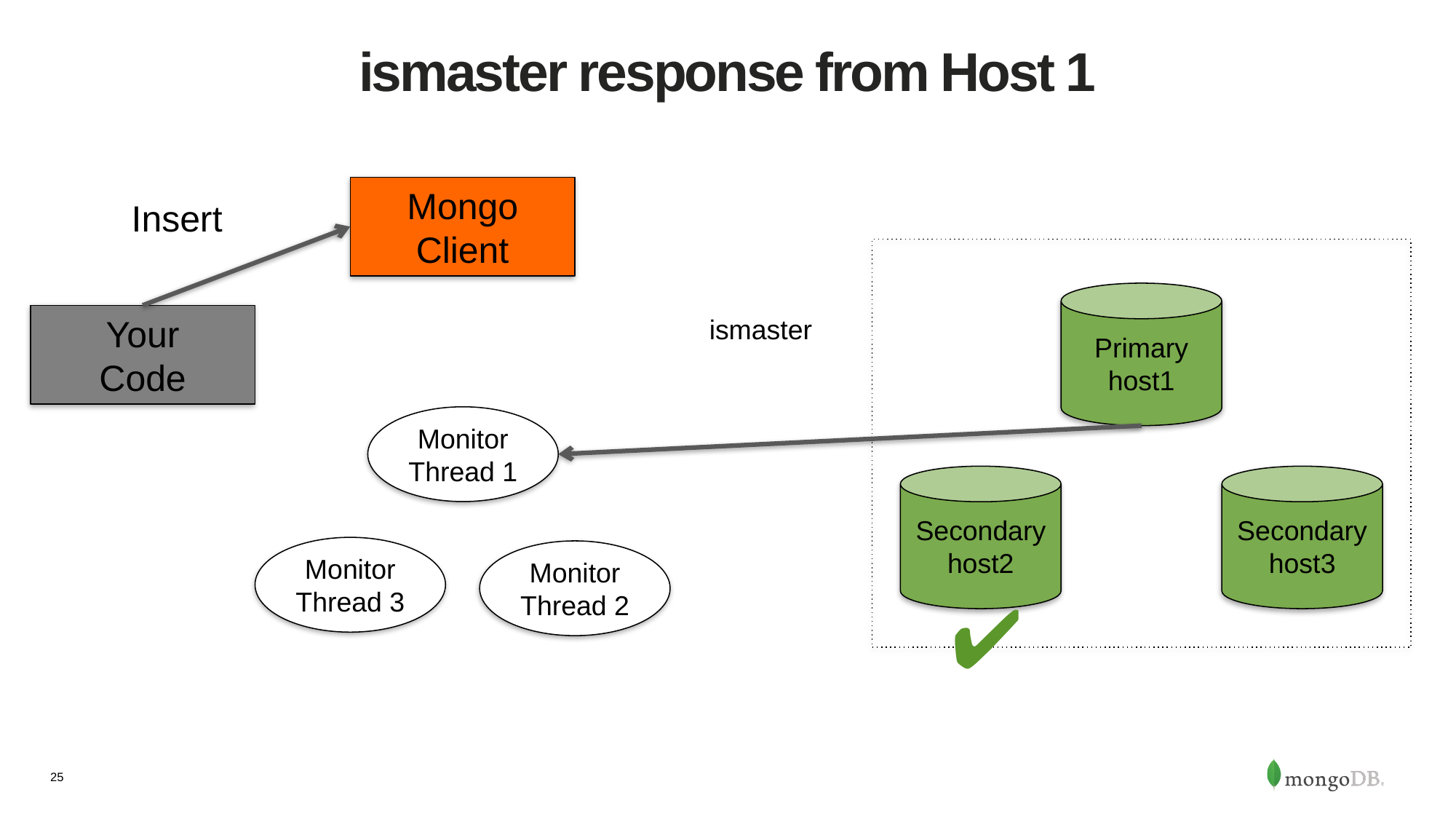

# ismaster response from Host 1
Mongo
Client
Insert

Primary
host1
Secondary
host2
Secondary
host3
Your
Code
ismaster
Monitor
Thread 1
Monitor
Thread 3
Monitor
Thread 2
✔